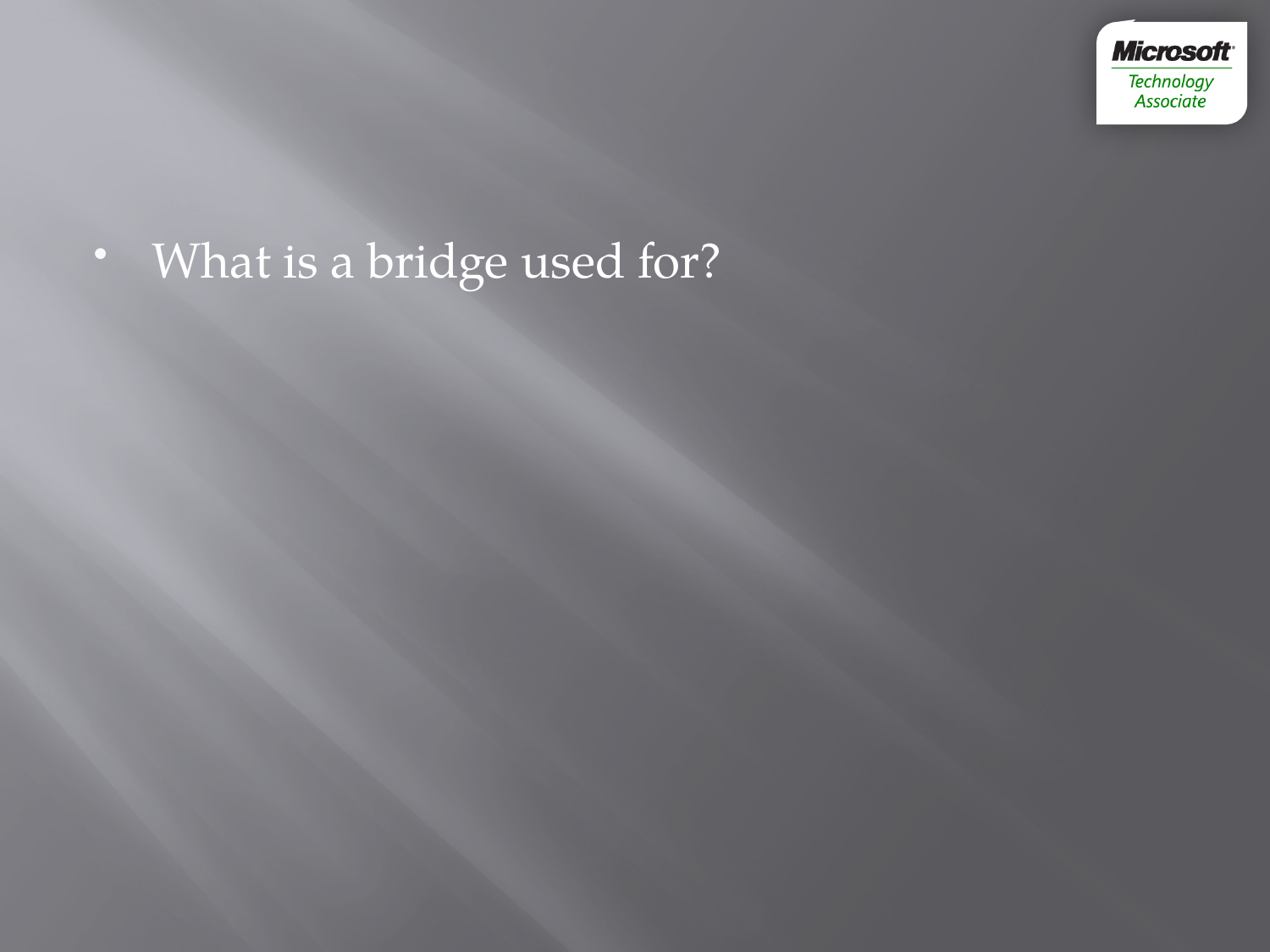

#
What is a bridge used for?